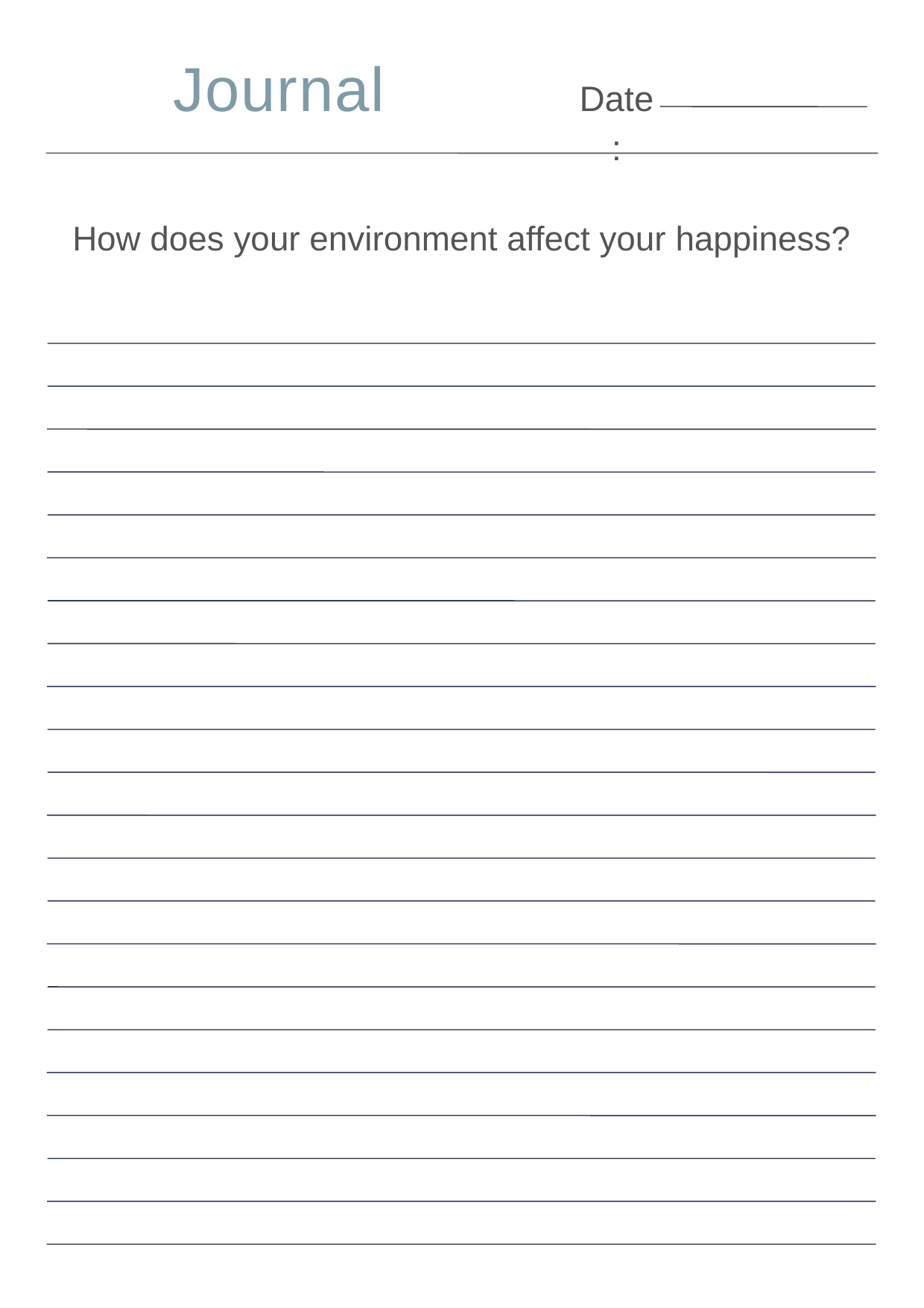

Journal
Date:

How does your environment affect your happiness?